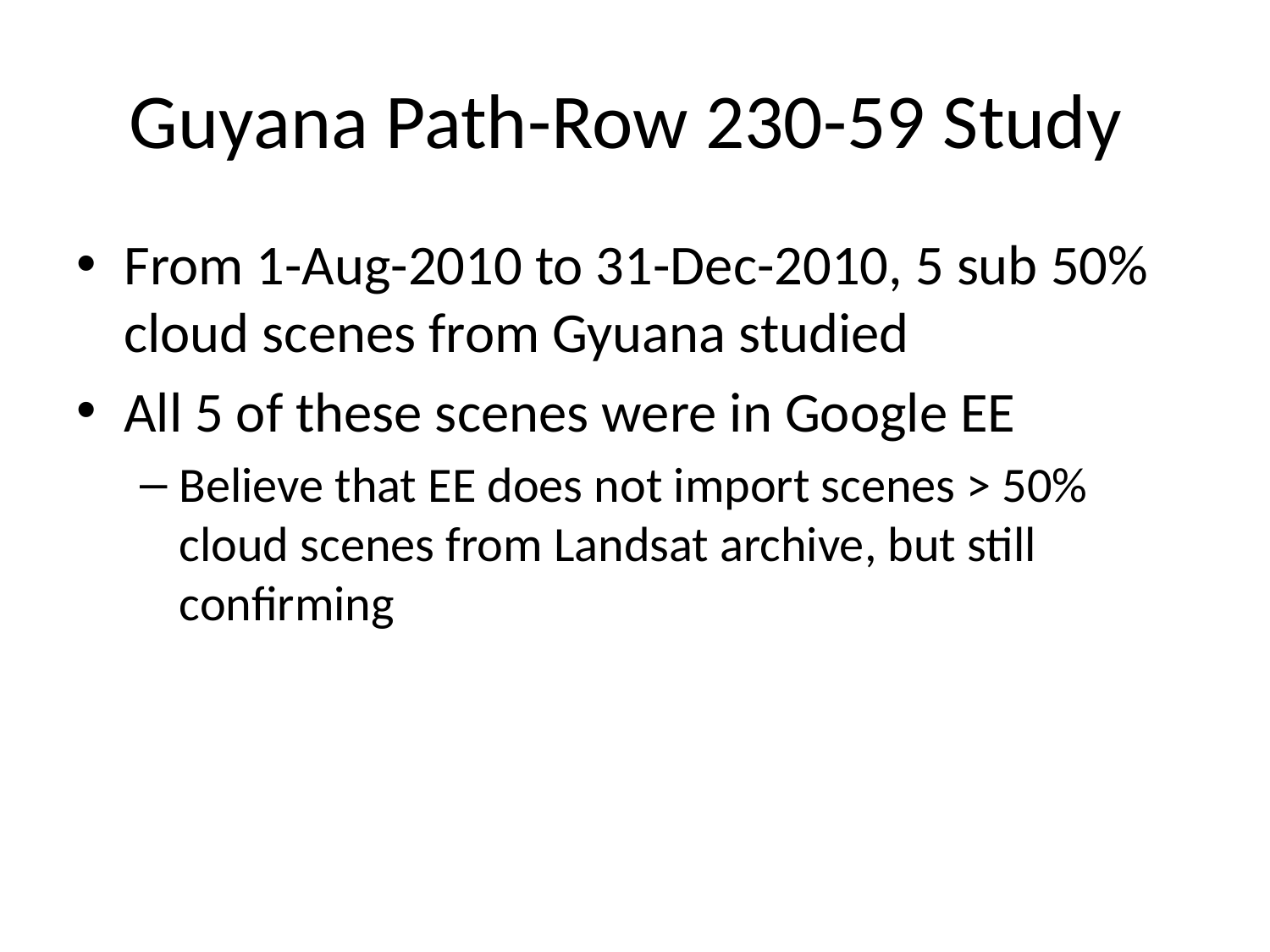

# Guyana Path-Row 230-59 Study
From 1-Aug-2010 to 31-Dec-2010, 5 sub 50% cloud scenes from Gyuana studied
All 5 of these scenes were in Google EE
Believe that EE does not import scenes > 50% cloud scenes from Landsat archive, but still confirming